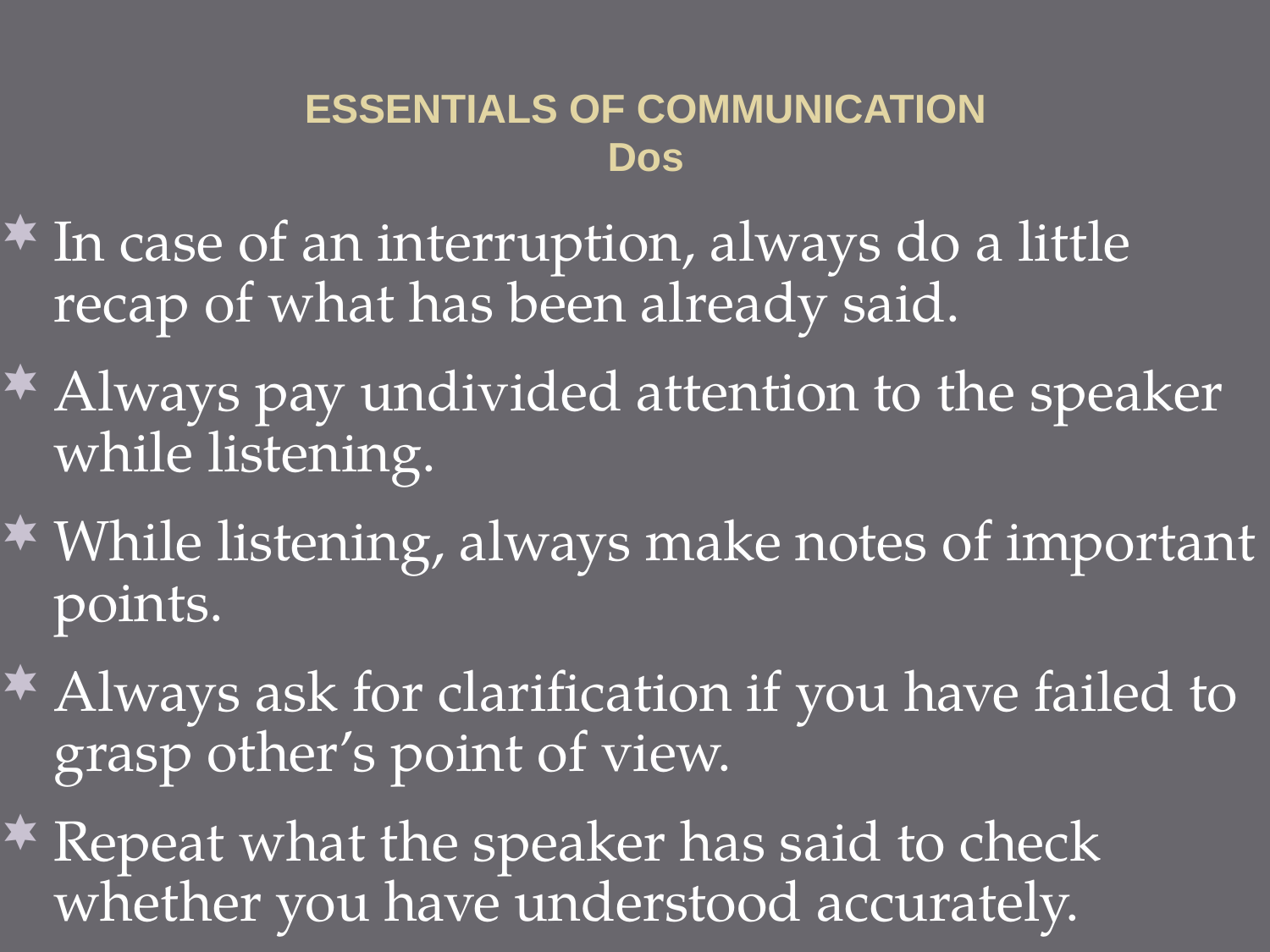

# ESSENTIALS OF COMMUNICATION Dos
In case of an interruption, always do a little recap of what has been already said.
Always pay undivided attention to the speaker while listening.
While listening, always make notes of important points.
Always ask for clarification if you have failed to grasp other’s point of view.
Repeat what the speaker has said to check whether you have understood accurately.